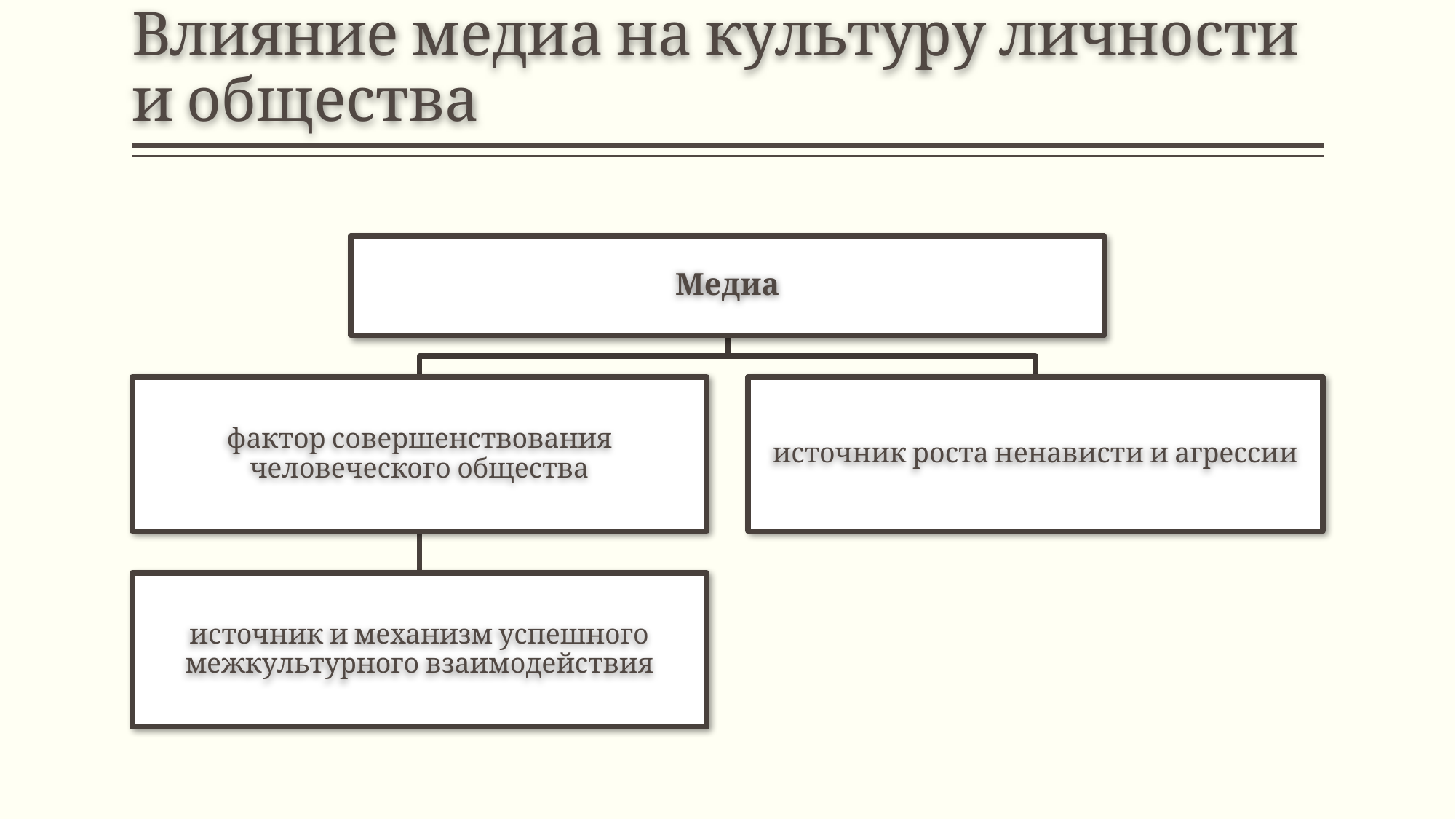

# Влияние медиа на культуру личности и общества

Медиа

фактор совершенствования человеческого общества

источник роста ненависти и агрессии

источник и механизм успешного межкультурного взаимодействия